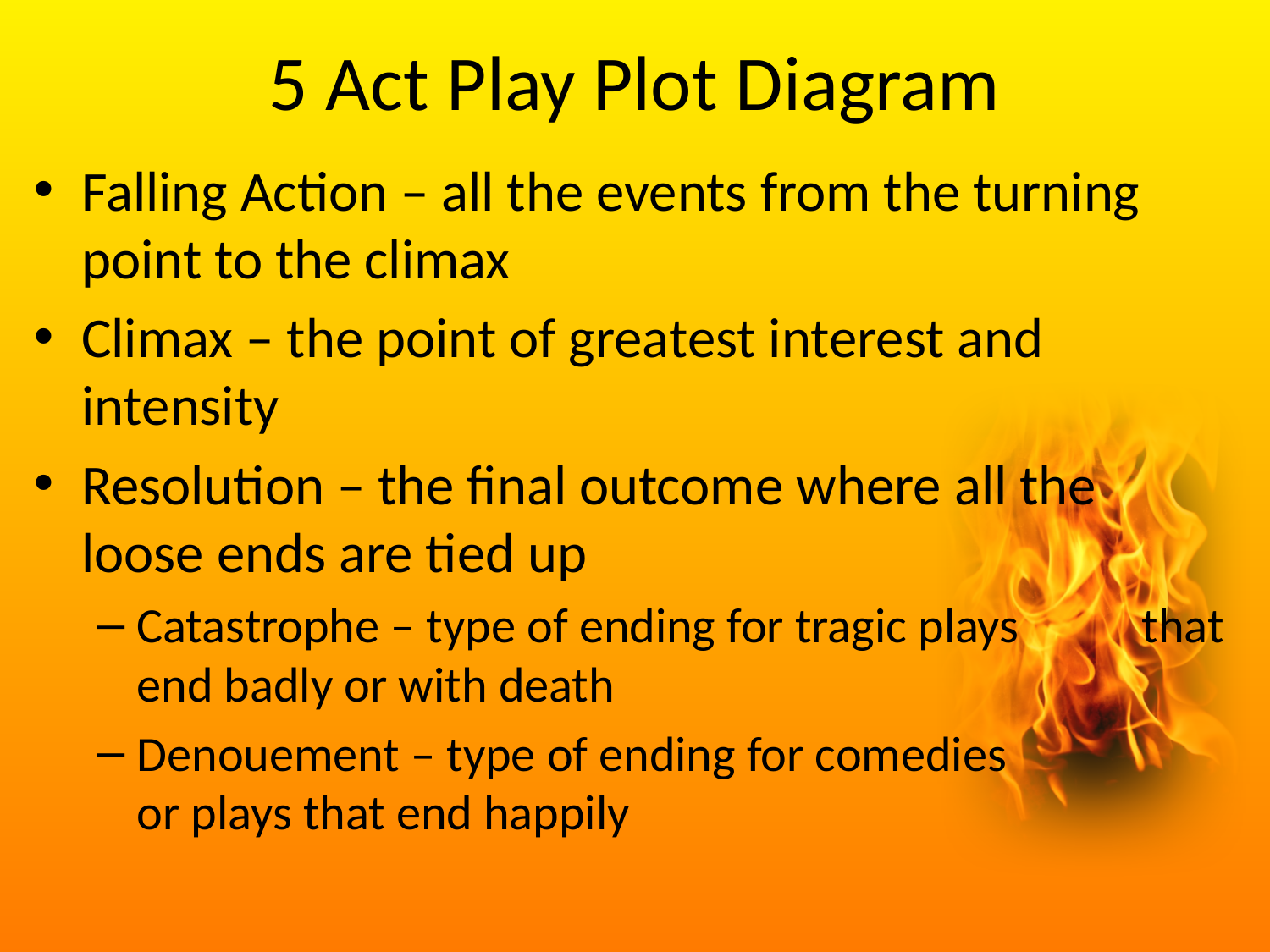

# 5 Act Play Plot Diagram
Falling Action – all the events from the turning point to the climax
Climax – the point of greatest interest and intensity
Resolution – the final outcome where all the loose ends are tied up
Catastrophe – type of ending for tragic plays           that end badly or with death
Denouement – type of ending for comedies                or plays that end happily